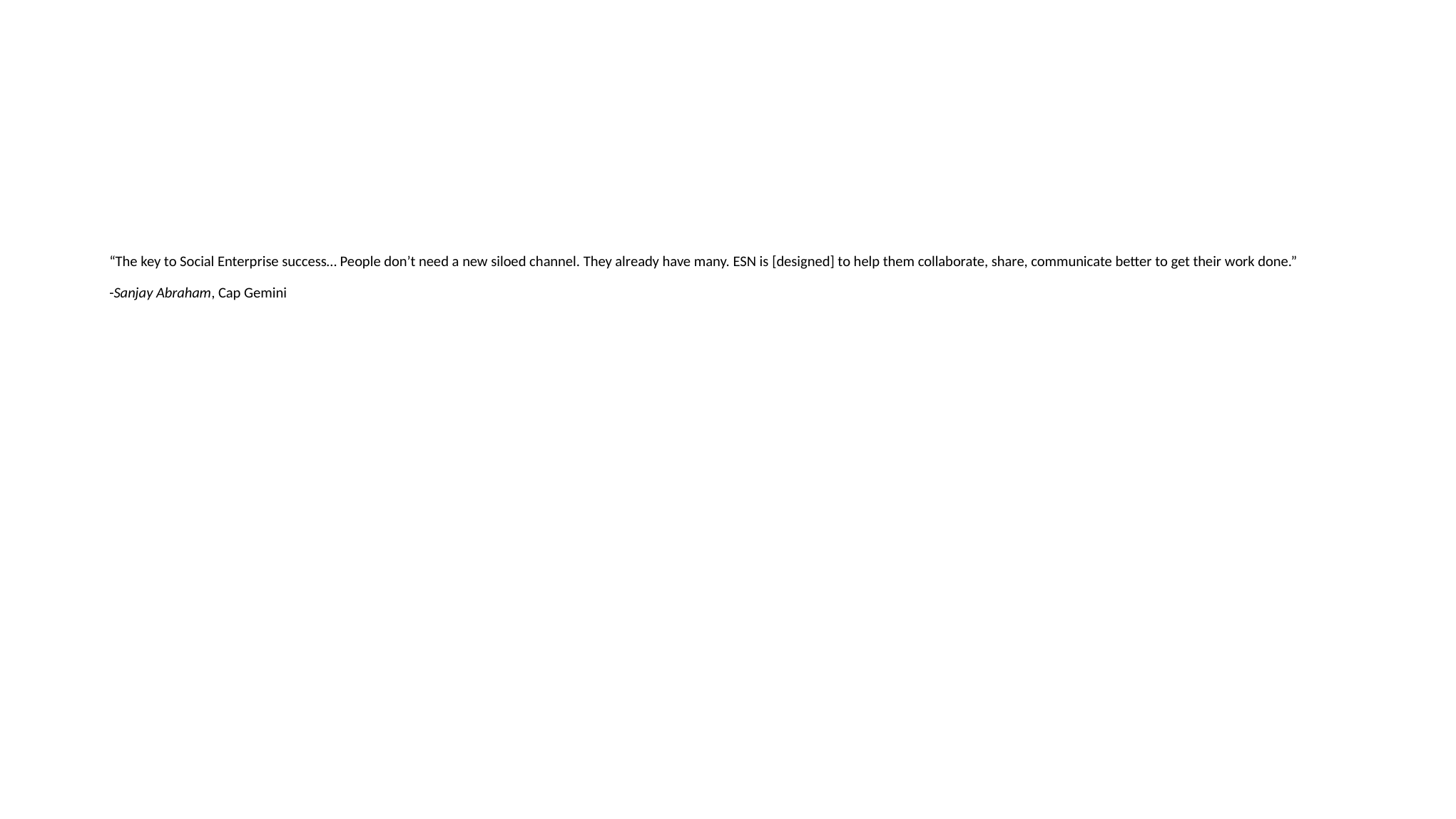

# “The key to Social Enterprise success… People don’t need a new siloed channel. They already have many. ESN is [designed] to help them collaborate, share, communicate better to get their work done.” -Sanjay Abraham, Cap Gemini